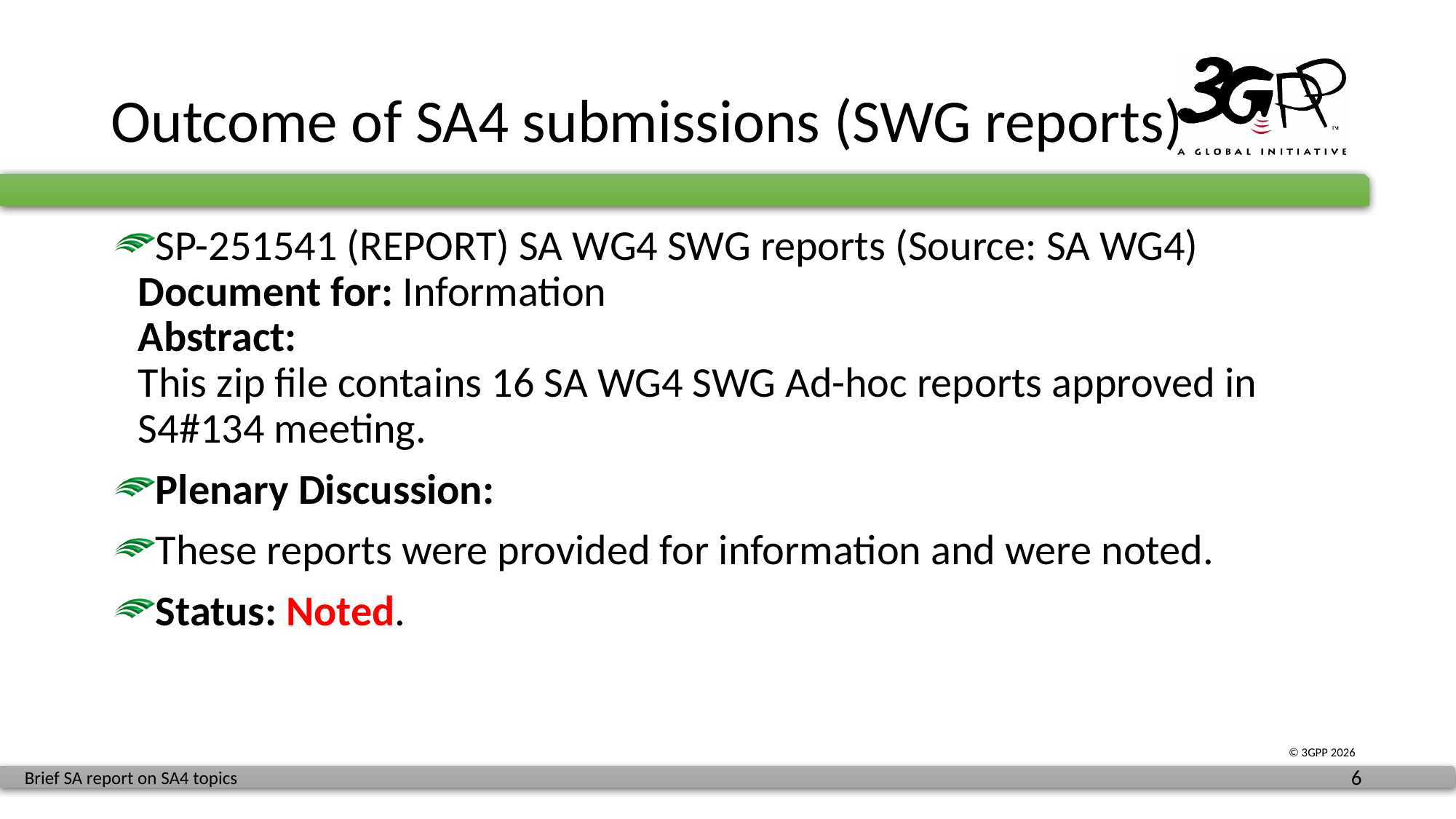

# Outcome of SA4 submissions (SWG reports)
SP-251541 (REPORT) SA WG4 SWG reports (Source: SA WG4)
Document for: Information
Abstract:
This zip file contains 16 SA WG4 SWG Ad-hoc reports approved in S4#134 meeting.
Plenary Discussion:
These reports were provided for information and were noted.
Status: Noted.